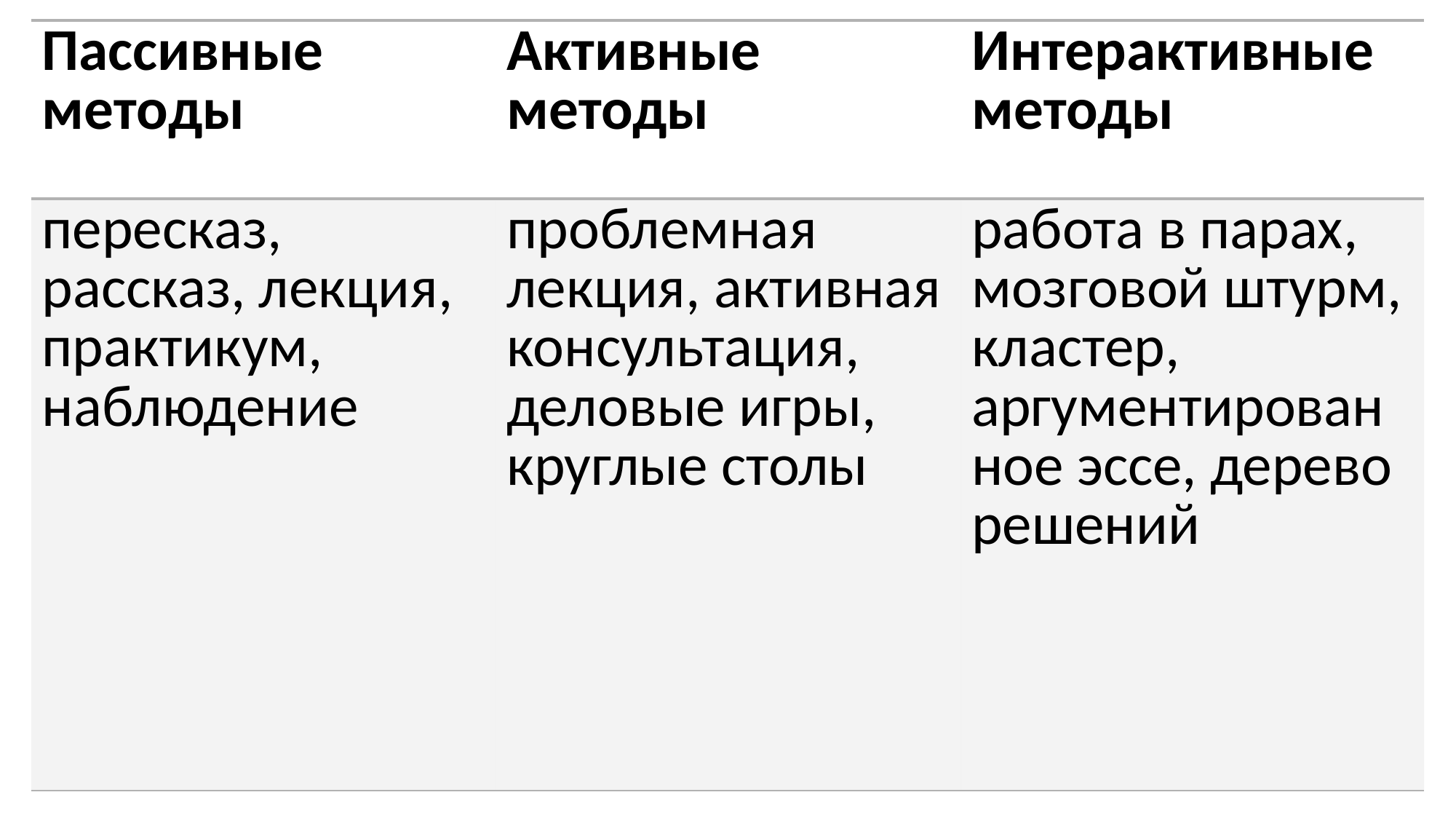

| Пассивные методы | Активные методы | Интерактивные методы |
| --- | --- | --- |
| пересказ, рассказ, лекция, практикум, наблюдение | проблемная лекция, активная консультация, деловые игры, круглые столы | работа в парах, мозговой штурм, кластер, аргументированное эссе, дерево решений |